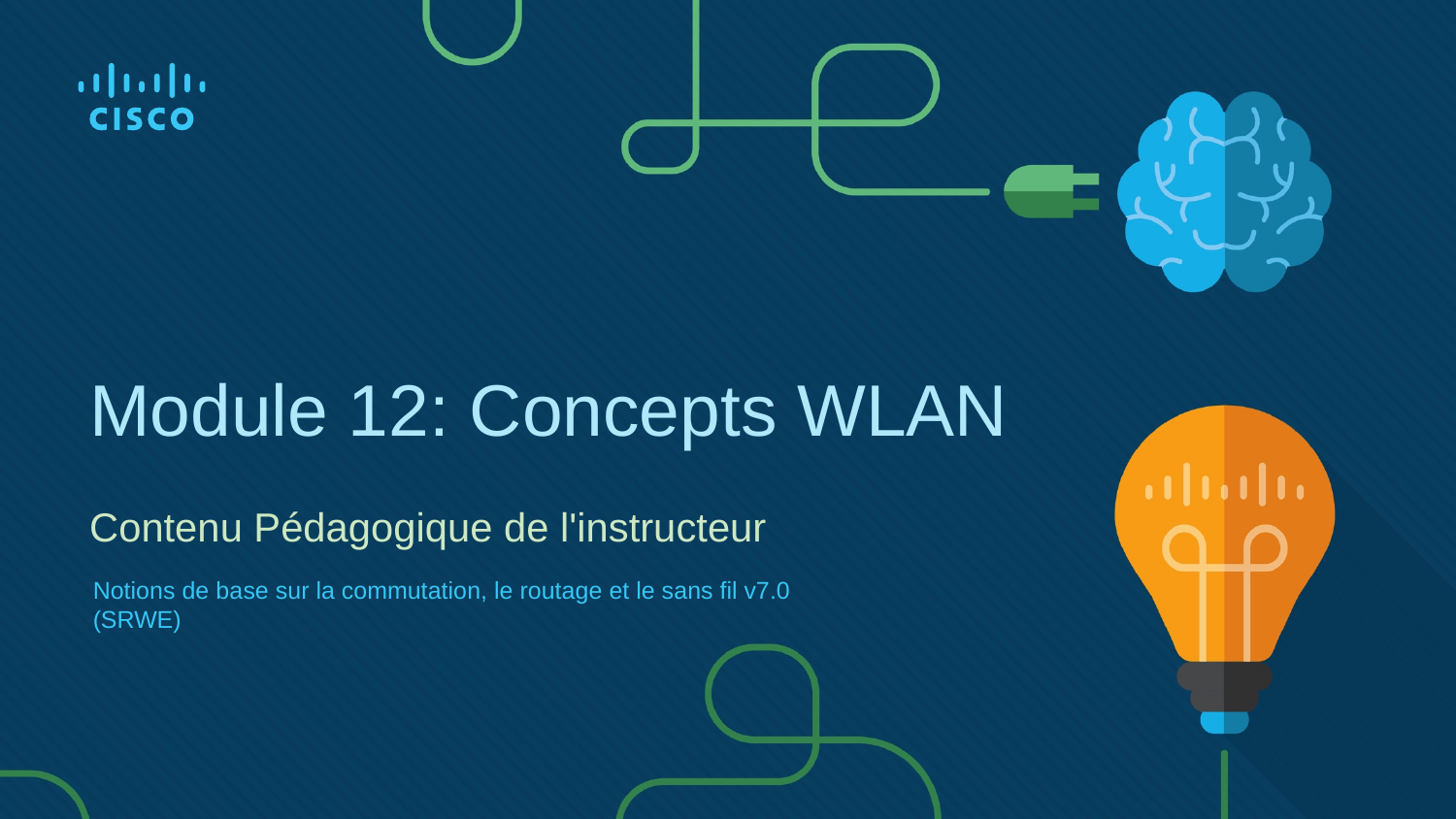

# Module 12: Concepts WLAN
Contenu Pédagogique de l'instructeur
Notions de base sur la commutation, le routage et le sans fil v7.0 (SRWE)